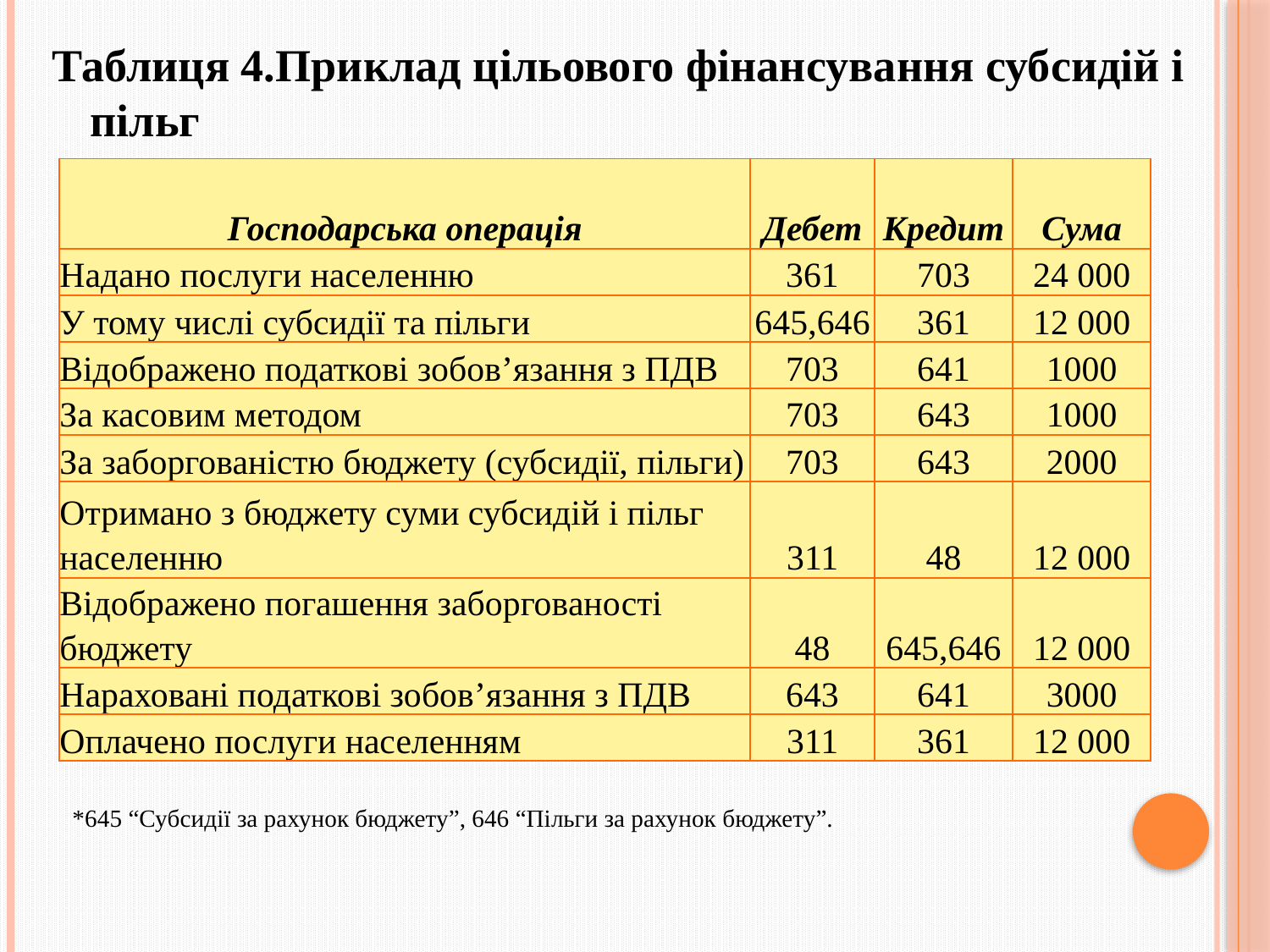

Таблиця 4.Приклад цільового фінансування субсидій і пільг

| Господарська операція | Дебет | Кредит | Сума |
| --- | --- | --- | --- |
| Надано послуги населенню | 361 | 703 | 24 000 |
| У тому числі субсидії та пільги | 645,646 | 361 | 12 000 |
| Відображено податкові зобов’язання з ПДВ | 703 | 641 | 1000 |
| За касовим методом | 703 | 643 | 1000 |
| За заборгованістю бюджету (субсидії, пільги) | 703 | 643 | 2000 |
| Отримано з бюджету суми субсидій і пільг населенню | 311 | 48 | 12 000 |
| Відображено погашення заборгованості бюджету | 48 | 645,646 | 12 000 |
| Нараховані податкові зобов’язання з ПДВ | 643 | 641 | 3000 |
| Оплачено послуги населенням | 311 | 361 | 12 000 |
*645 “Субсидії за рахунок бюджету”, 646 “Пільги за рахунок бюджету”.